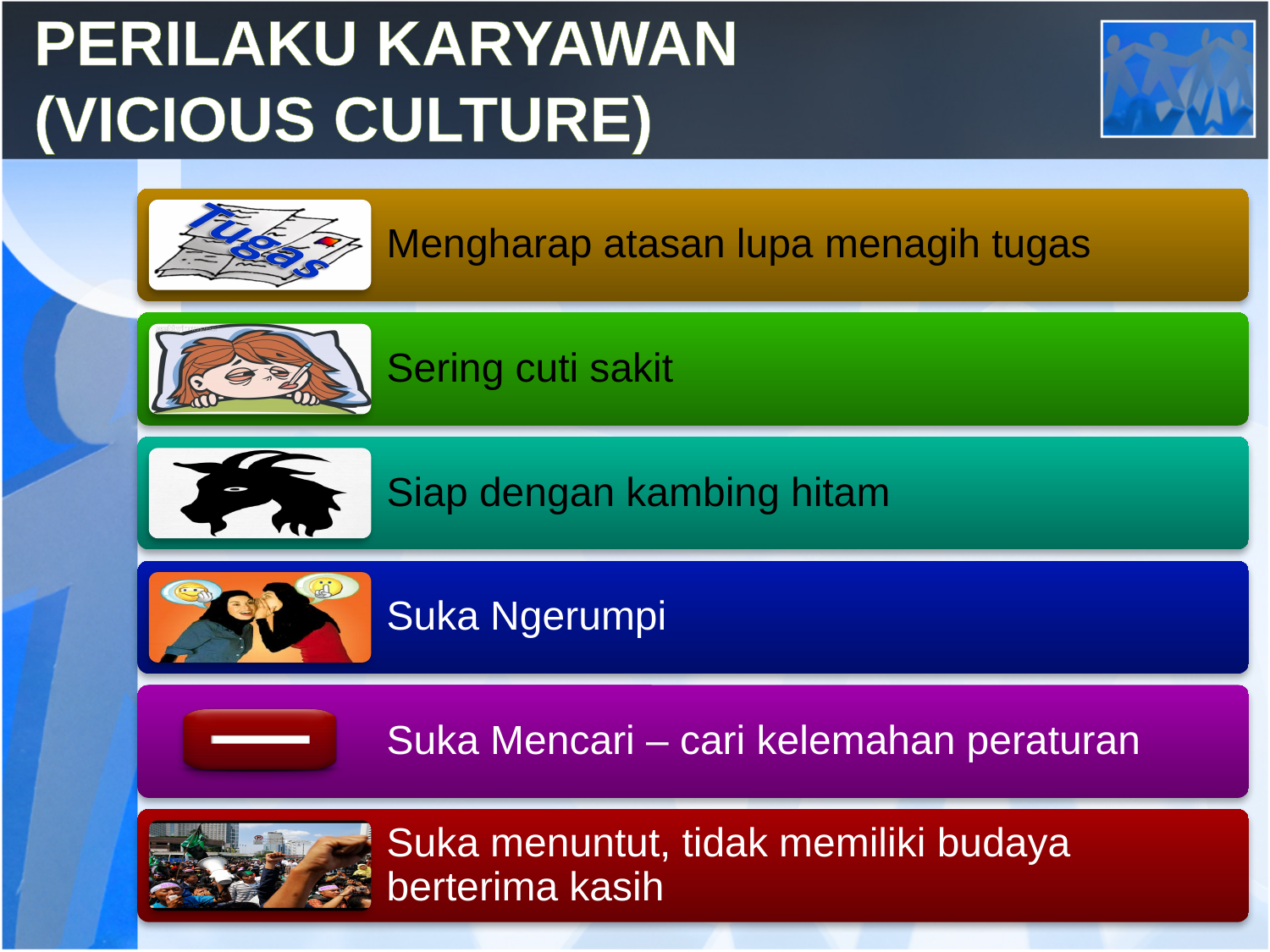

# PERILAKU KARYAWAN (vicious culture)
Mengharap atasan lupa menagih tugas
Sering cuti sakit
Siap dengan kambing hitam
Suka Ngerumpi
Suka Mencari – cari kelemahan peraturan
Suka menuntut, tidak memiliki budaya berterima kasih